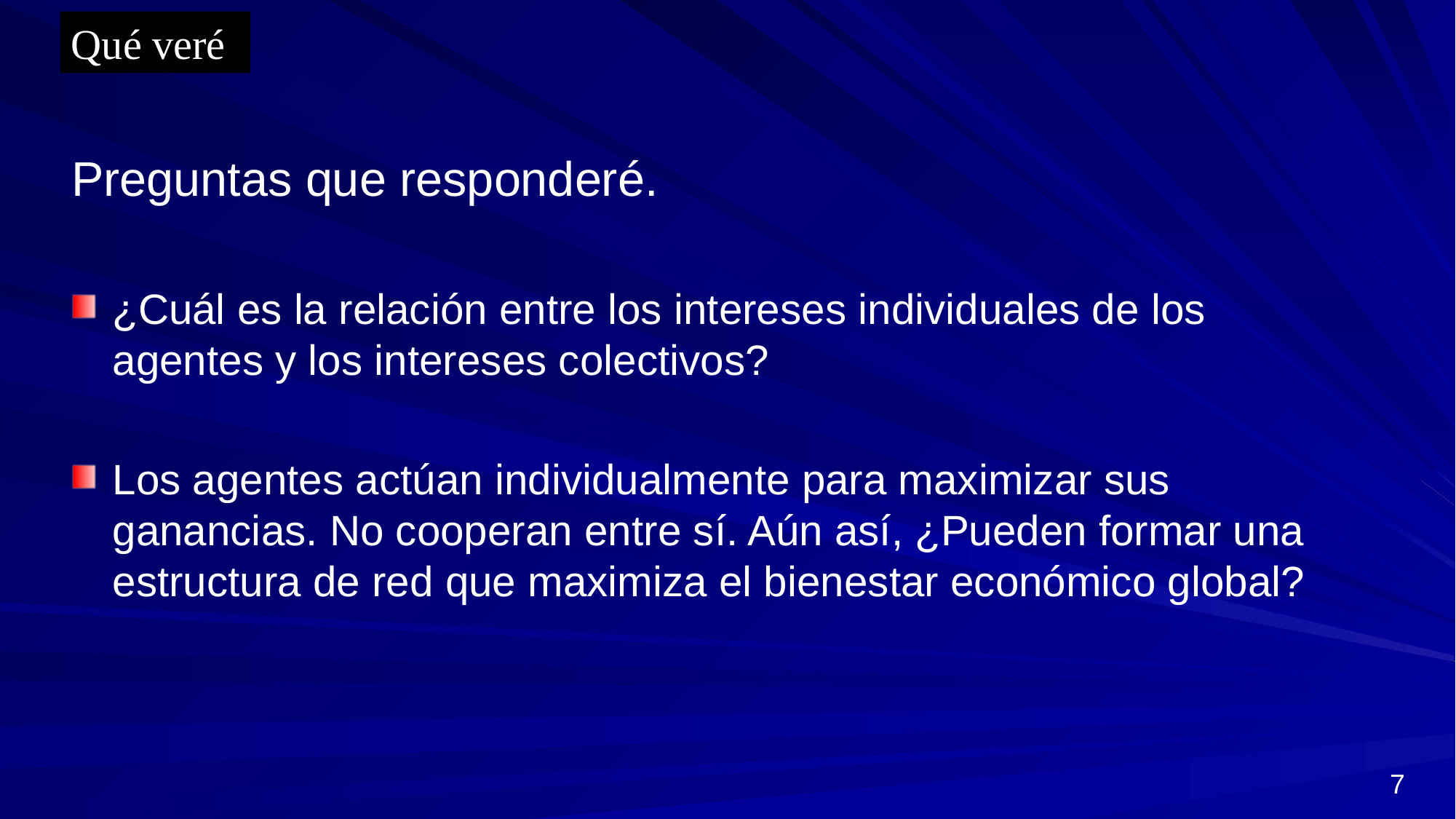

Qué veré
Preguntas que responderé.

¿Cuál es la relación entre los intereses individuales de los agentes y los intereses colectivos?

Los agentes actúan individualmente para maximizar sus ganancias. No cooperan entre sí. Aún así, ¿Pueden formar una estructura de red que maximiza el bienestar económico global?
7